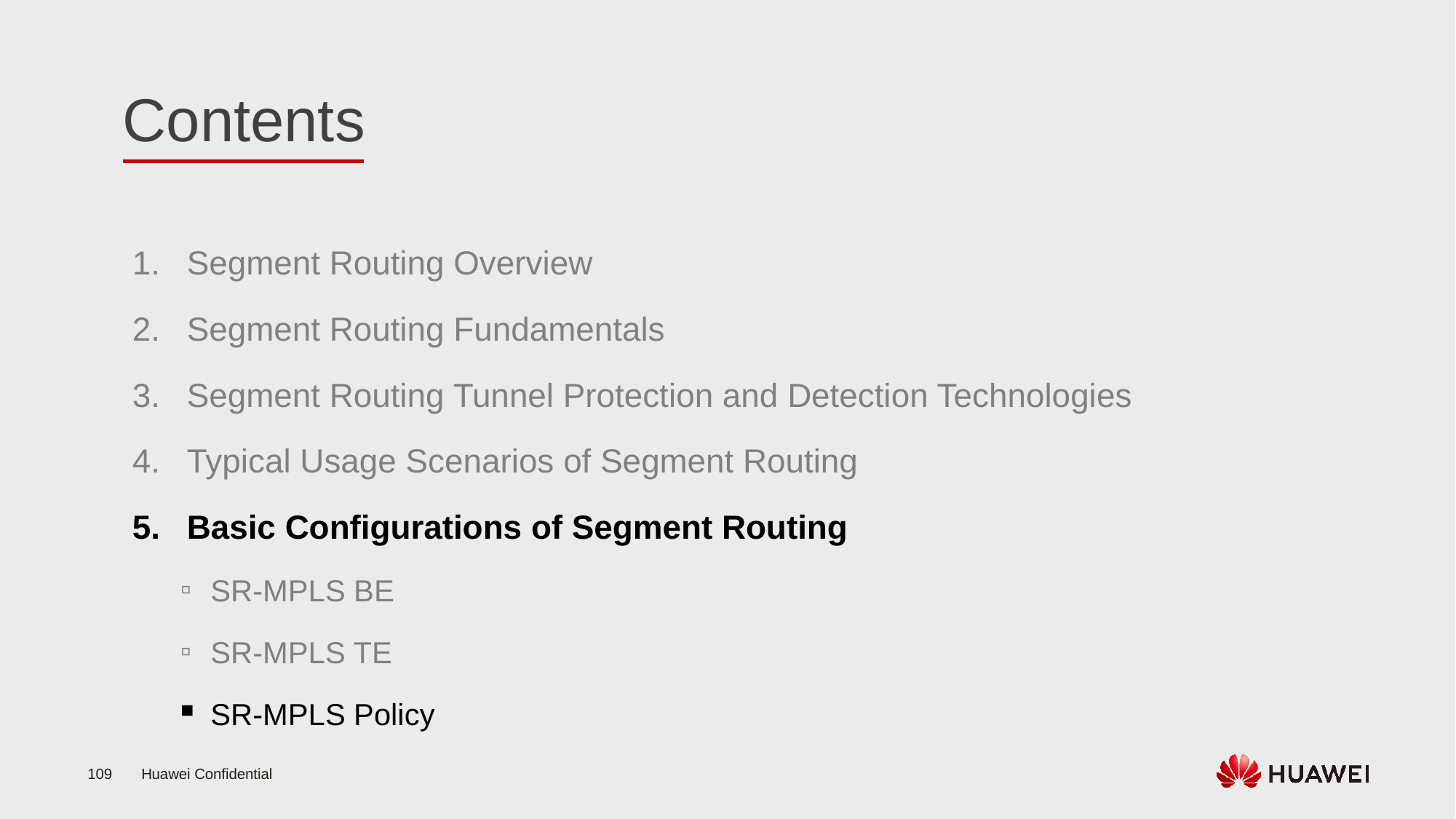

Segment Routing Overview
Segment Routing Fundamentals
Segment Routing Tunnel Protection and Detection Technologies
Typical Usage Scenarios of Segment Routing
Basic Configurations of Segment Routing
SR-MPLS BE
SR-MPLS TE
SR-MPLS Policy